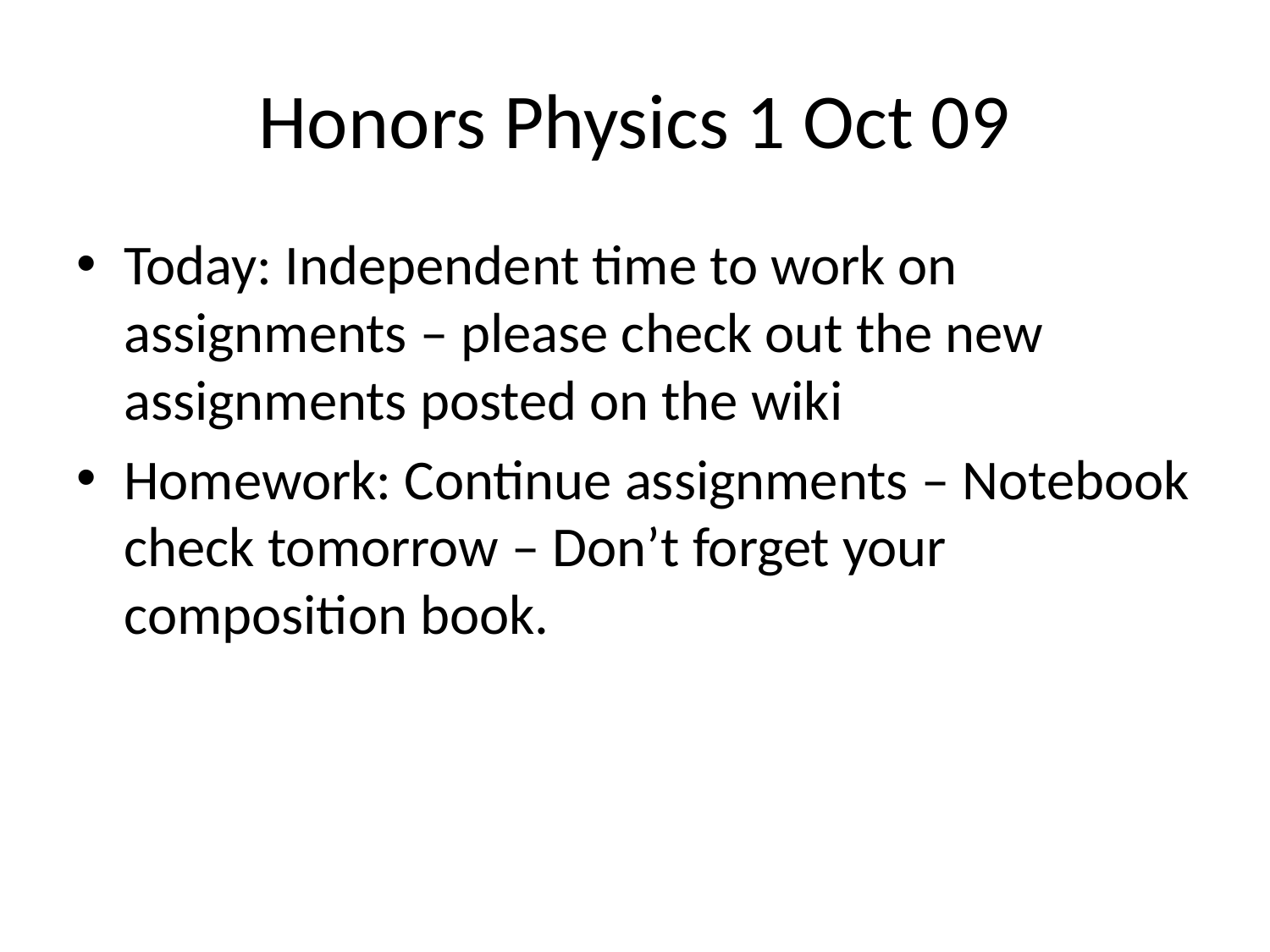

# Honors Physics 1 Oct 09
Today: Independent time to work on assignments – please check out the new assignments posted on the wiki
Homework: Continue assignments – Notebook check tomorrow – Don’t forget your composition book.